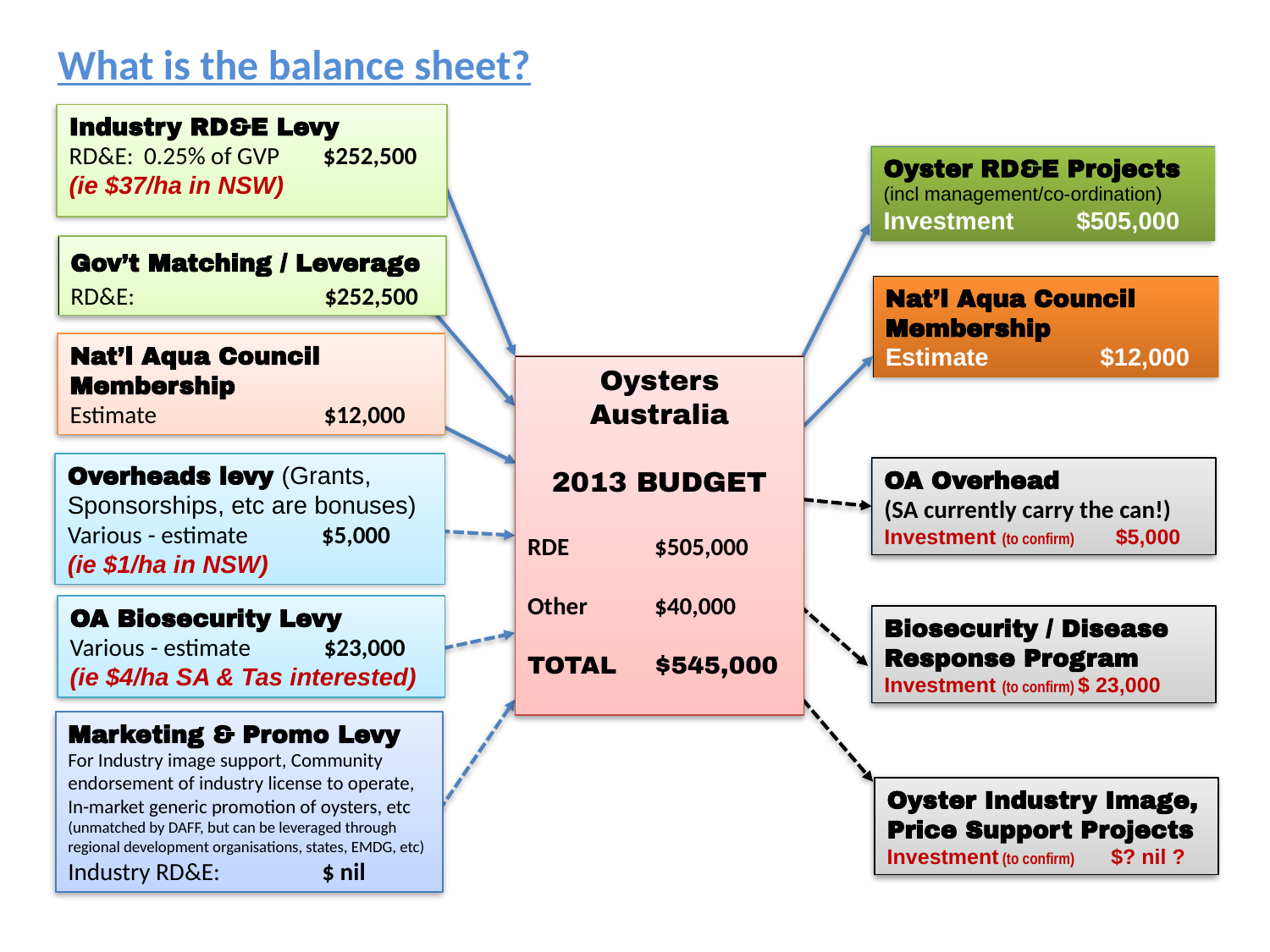

# What is the balance sheet?
Industry RD&E Levy
RD&E:	0.25% of GVP	$252,500
(ie $37/ha in NSW)
Oyster RD&E Projects (incl management/co-ordination)
Investment         $505,000
Gov’t Matching / Leverage
RD&E:			$252,500
Nat’l Aqua Council Membership
Estimate                    $12,000
Nat’l Aqua Council Membership
Estimate		$12,000
Oysters Australia

2013 BUDGET

RDE	$505,000

Other	$40,000

TOTAL	$545,000

Overheads levy (Grants, Sponsorships, etc are bonuses)
Various	 - estimate	$5,000
(ie $1/ha in NSW)
OA Overhead
(SA currently carry the can!)
Investment (to confirm)       $5,000
OA Biosecurity Levy
Various	 - estimate	$23,000
(ie $4/ha SA & Tas interested)
Biosecurity / Disease Response Program
Investment (to confirm) $ 23,000
Marketing & Promo Levy
For Industry image support, Community endorsement of industry license to operate, In-market generic promotion of oysters, etc
(unmatched by DAFF, but can be leveraged through regional development organisations, states, EMDG, etc)
Industry RD&E: 	$ nil
Oyster Industry Image, Price Support Projects
Investment (to confirm) 	$? nil ?